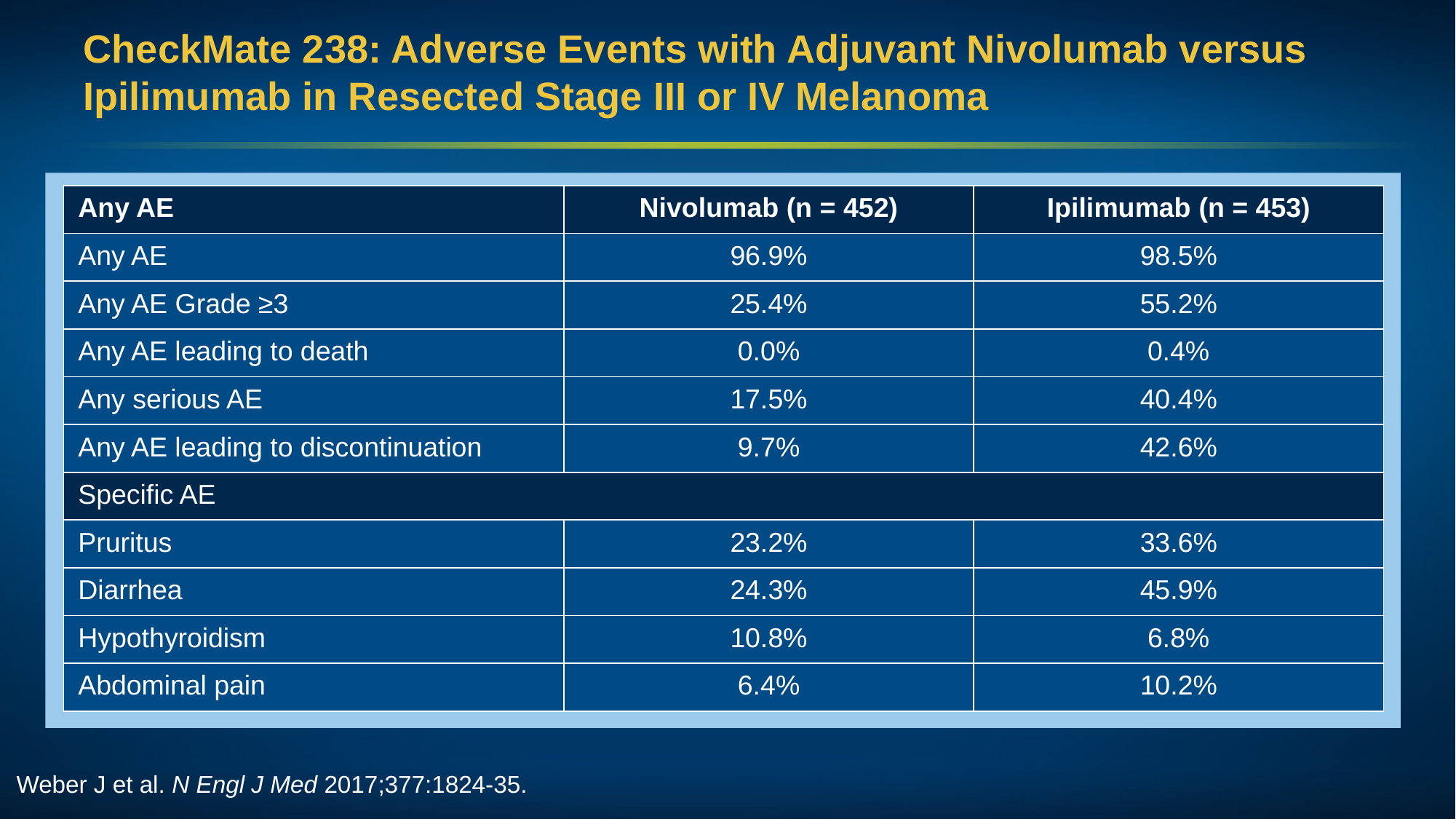

CheckMate 238: Adverse Events with Adjuvant Nivolumab versus Ipilimumab in Resected Stage III or IV Melanoma

| Any AE | Nivolumab (n = 452) | Ipilimumab (n = 453) |
| --- | --- | --- |
| Any AE | 96.9% | 98.5% |
| Any AE Grade ≥3 | 25.4% | 55.2% |
| Any AE leading to death | 0.0% | 0.4% |
| Any serious AE | 17.5% | 40.4% |
| Any AE leading to discontinuation | 9.7% | 42.6% |
| Specific AE |  |  |
| Pruritus | 23.2% | 33.6% |
| Diarrhea | 24.3% | 45.9% |
| Hypothyroidism | 10.8% | 6.8% |
| Abdominal pain | 6.4% | 10.2% |
Weber J et al. N Engl J Med 2017;377:1824-35.